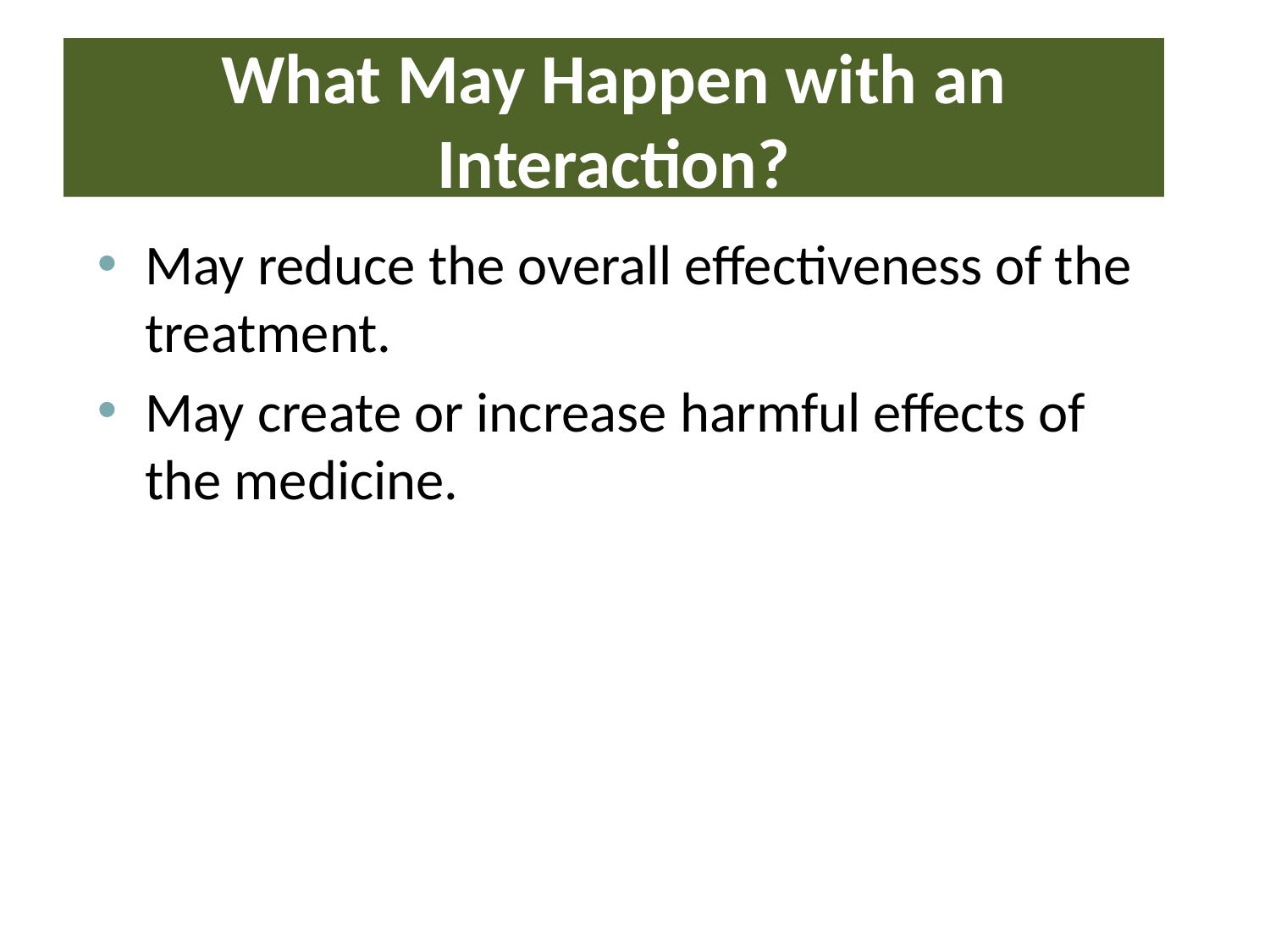

# What May Happen with an Interaction?
May reduce the overall effectiveness of the treatment.
May create or increase harmful effects of the medicine.